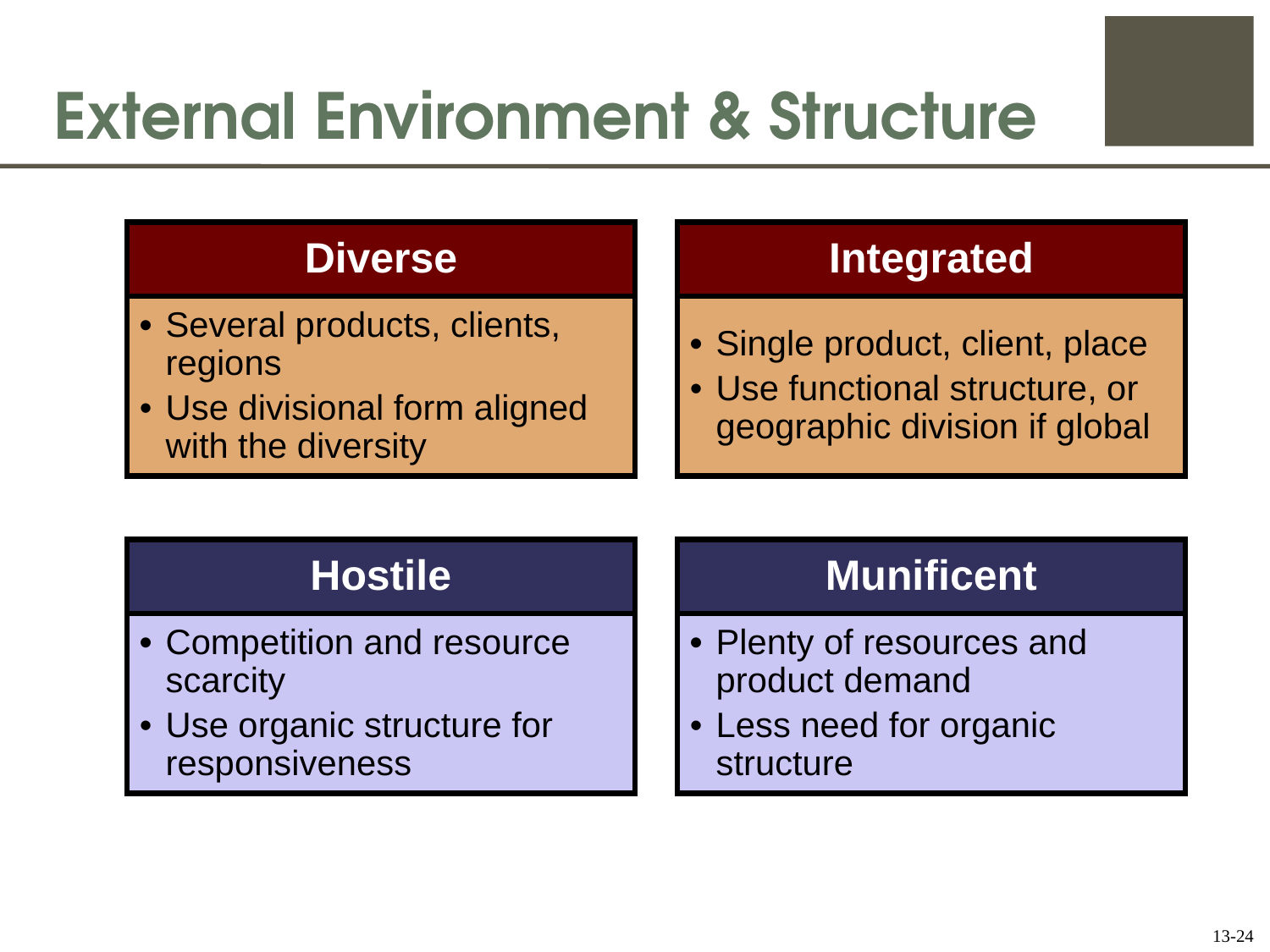

# External Environment & Structure
Diverse
•	Several products, clients, regions
•	Use divisional form aligned with the diversity
Integrated
•	Single product, client, place
•	Use functional structure, or geographic division if global
Hostile
•	Competition and resource scarcity
•	Use organic structure for responsiveness
Munificent
•	Plenty of resources and product demand
•	Less need for organic structure